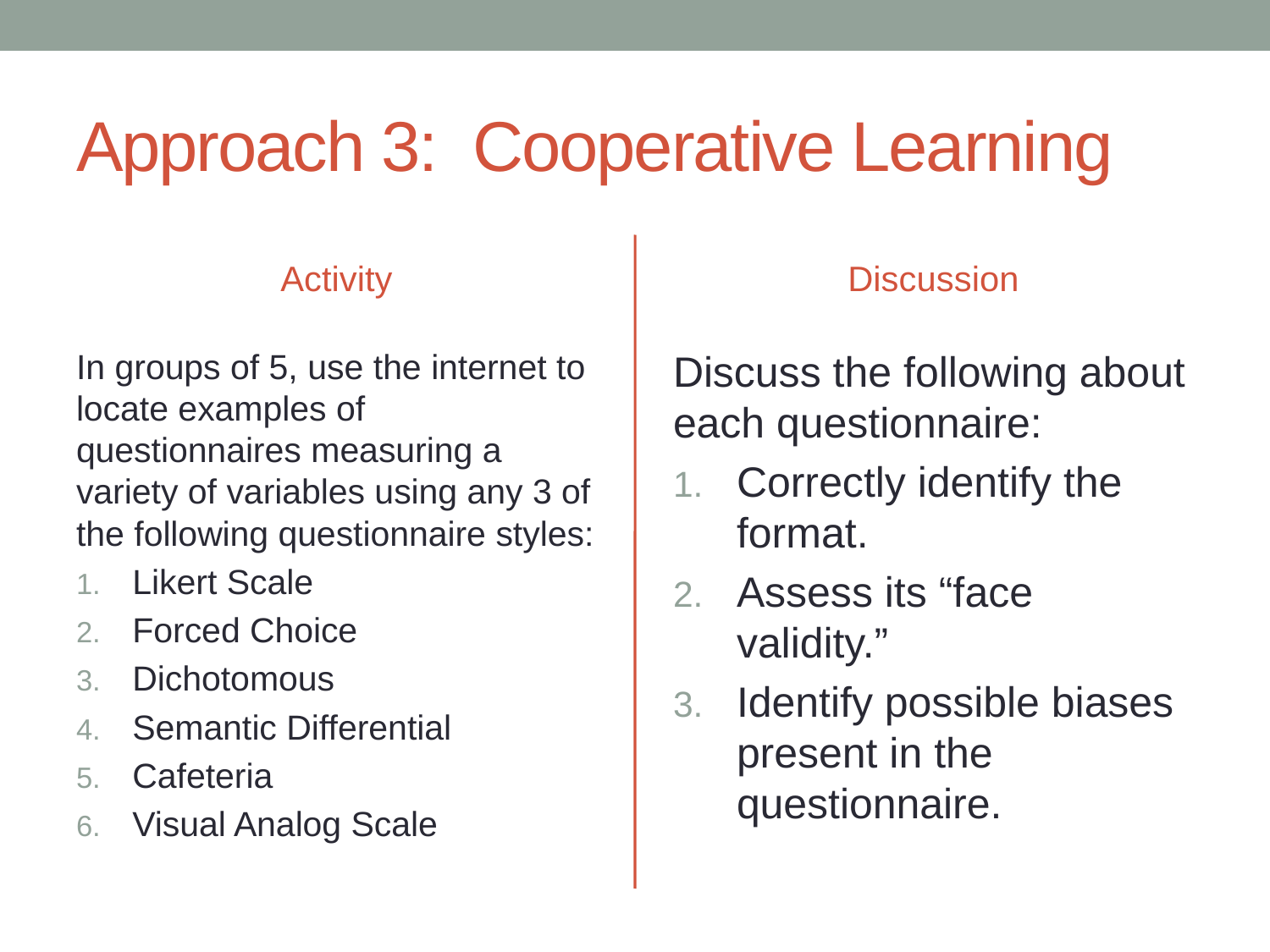

# Approach 3:  Cooperative Learning
Activity
Discussion
In groups of 5, use the internet to locate examples of questionnaires measuring a variety of variables using any 3 of the following questionnaire styles:
Likert Scale
Forced Choice
Dichotomous
Semantic Differential
Cafeteria
Visual Analog Scale

Discuss the following about each questionnaire:
Correctly identify the format.
Assess its “face validity.”
Identify possible biases present in the questionnaire.